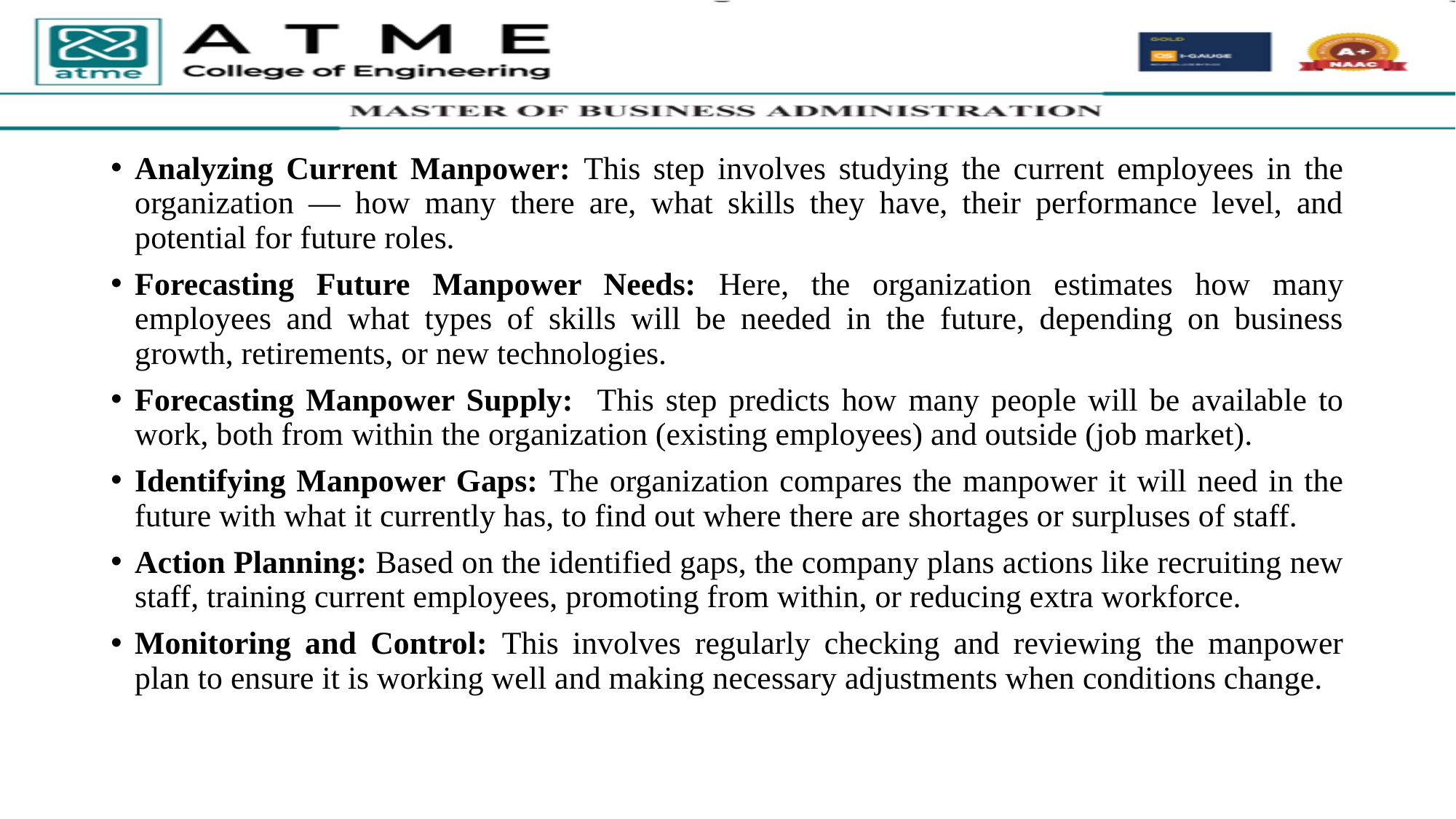

Analyzing Current Manpower: This step involves studying the current employees in the organization — how many there are, what skills they have, their performance level, and potential for future roles.
Forecasting Future Manpower Needs: Here, the organization estimates how many employees and what types of skills will be needed in the future, depending on business growth, retirements, or new technologies.
Forecasting Manpower Supply:  This step predicts how many people will be available to work, both from within the organization (existing employees) and outside (job market).
Identifying Manpower Gaps: The organization compares the manpower it will need in the future with what it currently has, to find out where there are shortages or surpluses of staff.
Action Planning: Based on the identified gaps, the company plans actions like recruiting new staff, training current employees, promoting from within, or reducing extra workforce.
Monitoring and Control: This involves regularly checking and reviewing the manpower plan to ensure it is working well and making necessary adjustments when conditions change.